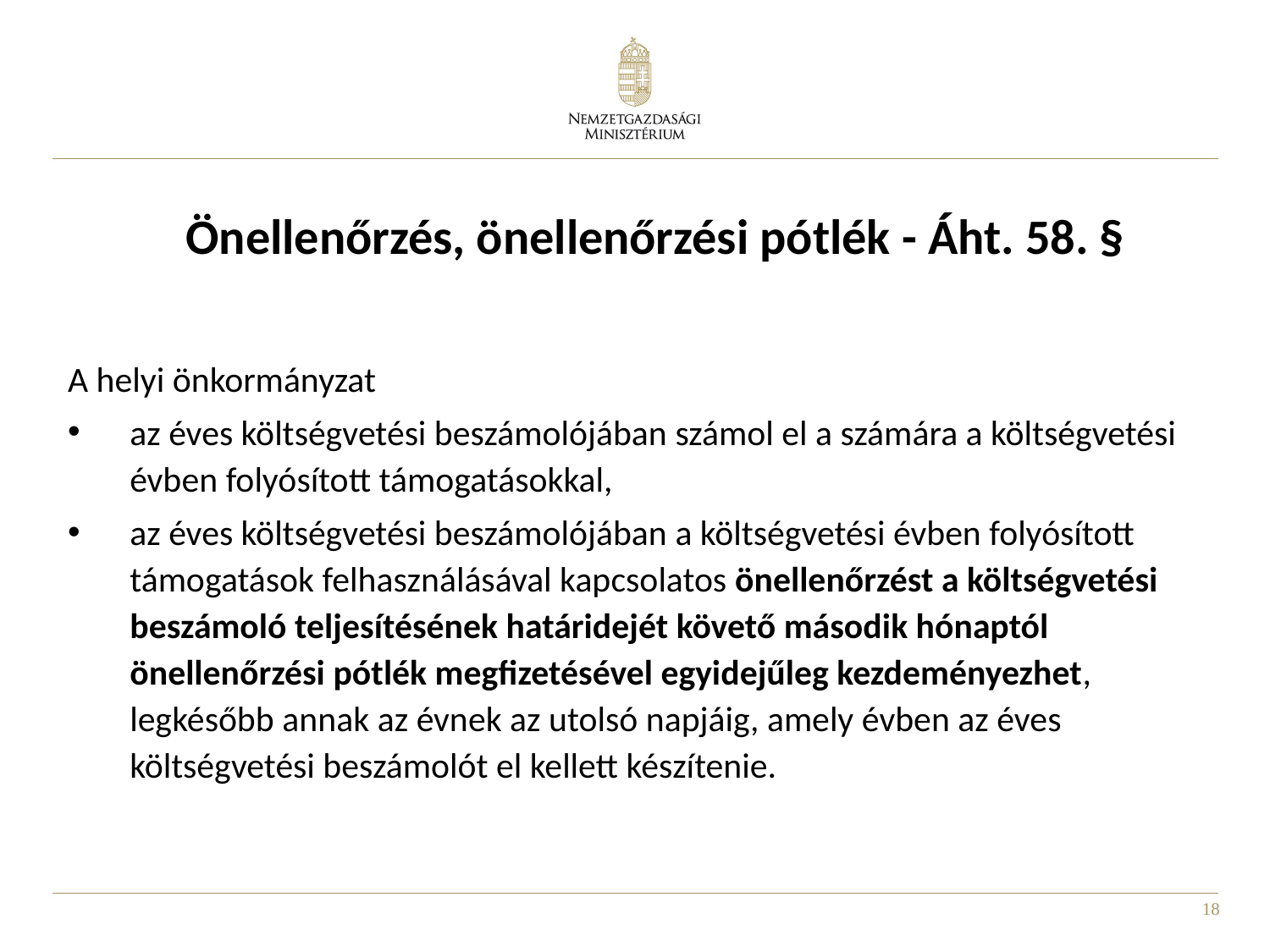

# Önellenőrzés, önellenőrzési pótlék - Áht. 58. §
A helyi önkormányzat
az éves költségvetési beszámolójában számol el a számára a költségvetési évben folyósított támogatásokkal,
az éves költségvetési beszámolójában a költségvetési évben folyósított támogatások felhasználásával kapcsolatos önellenőrzést a költségvetési beszámoló teljesítésének határidejét követő második hónaptól önellenőrzési pótlék megfizetésével egyidejűleg kezdeményezhet, legkésőbb annak az évnek az utolsó napjáig, amely évben az éves költségvetési beszámolót el kellett készítenie.